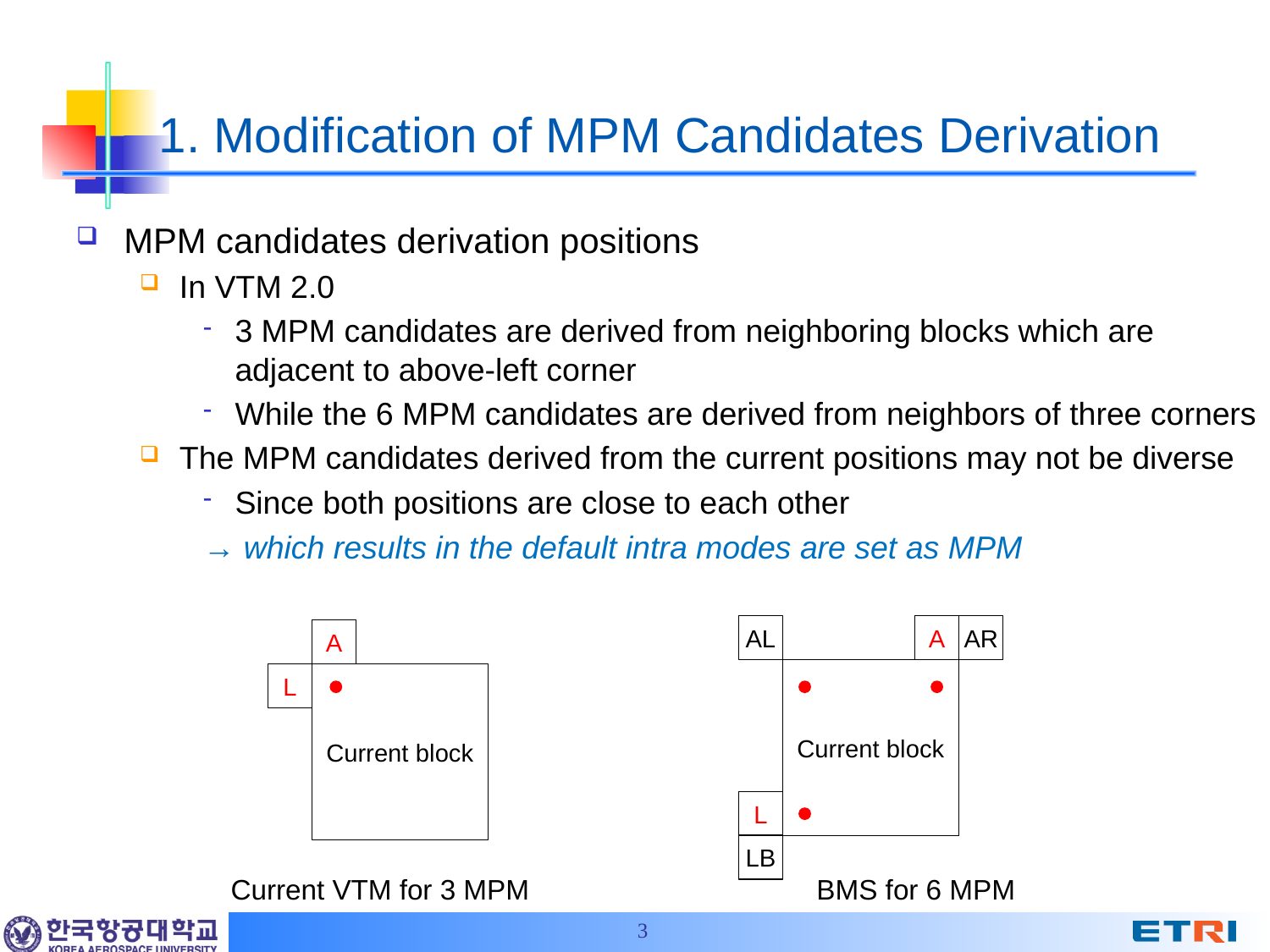

# 1. Modification of MPM Candidates Derivation
MPM candidates derivation positions
In VTM 2.0
3 MPM candidates are derived from neighboring blocks which are adjacent to above-left corner
While the 6 MPM candidates are derived from neighbors of three corners
The MPM candidates derived from the current positions may not be diverse
Since both positions are close to each other
→ which results in the default intra modes are set as MPM

AL
A
AR
Current block
L
LB
A
L
Current block

Current VTM for 3 MPM
BMS for 6 MPM